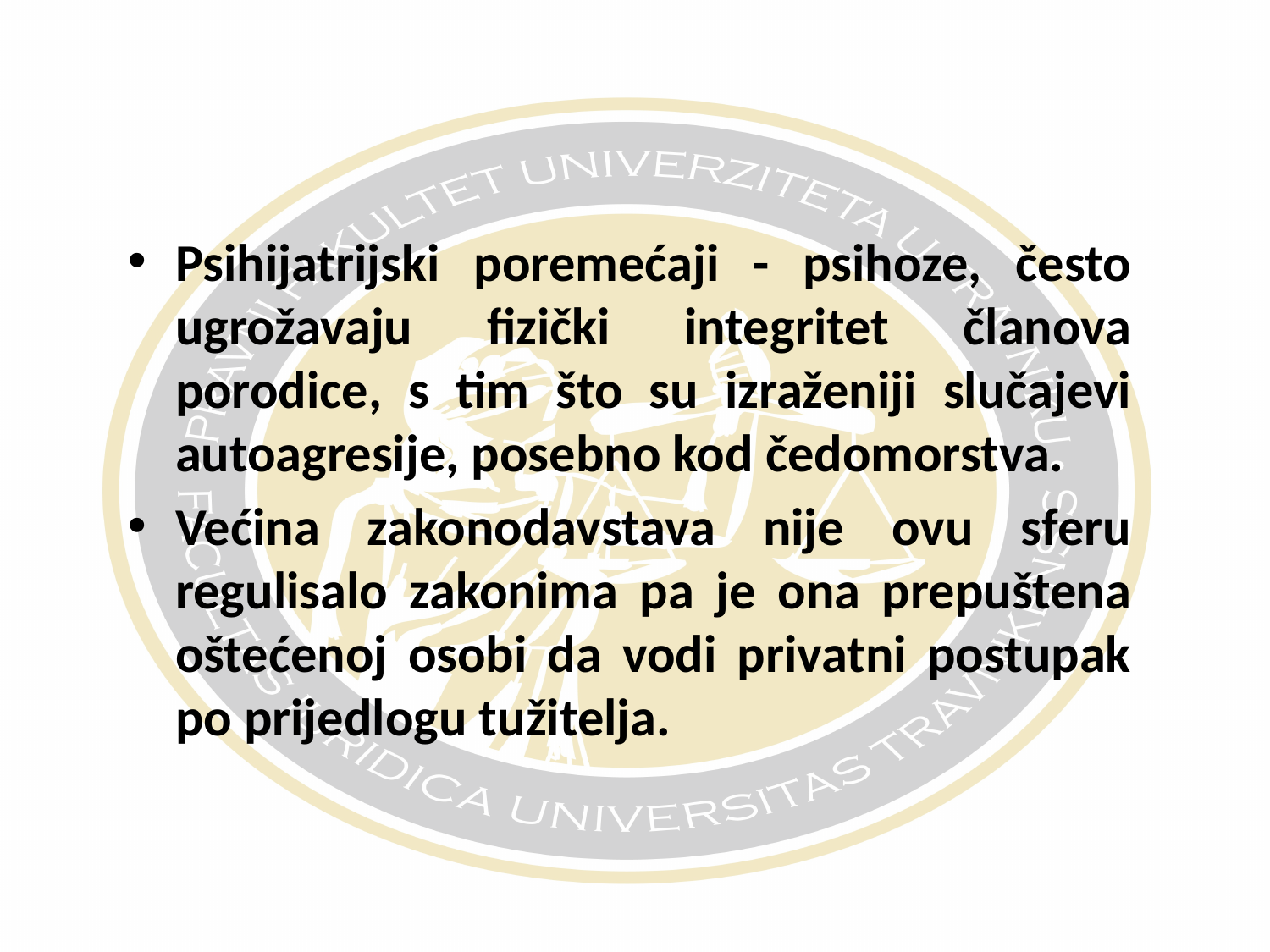

#
Psihijatrijski poremećaji - psihoze, često ugrožavaju fizički integritet članova porodice, s tim što su izraženiji slučajevi autoagresije, posebno kod čedomorstva.
Većina zakonodavstava nije ovu sferu regulisalo zakonima pa je ona prepuštena oštećenoj osobi da vodi privatni postupak po prijedlogu tužitelja.